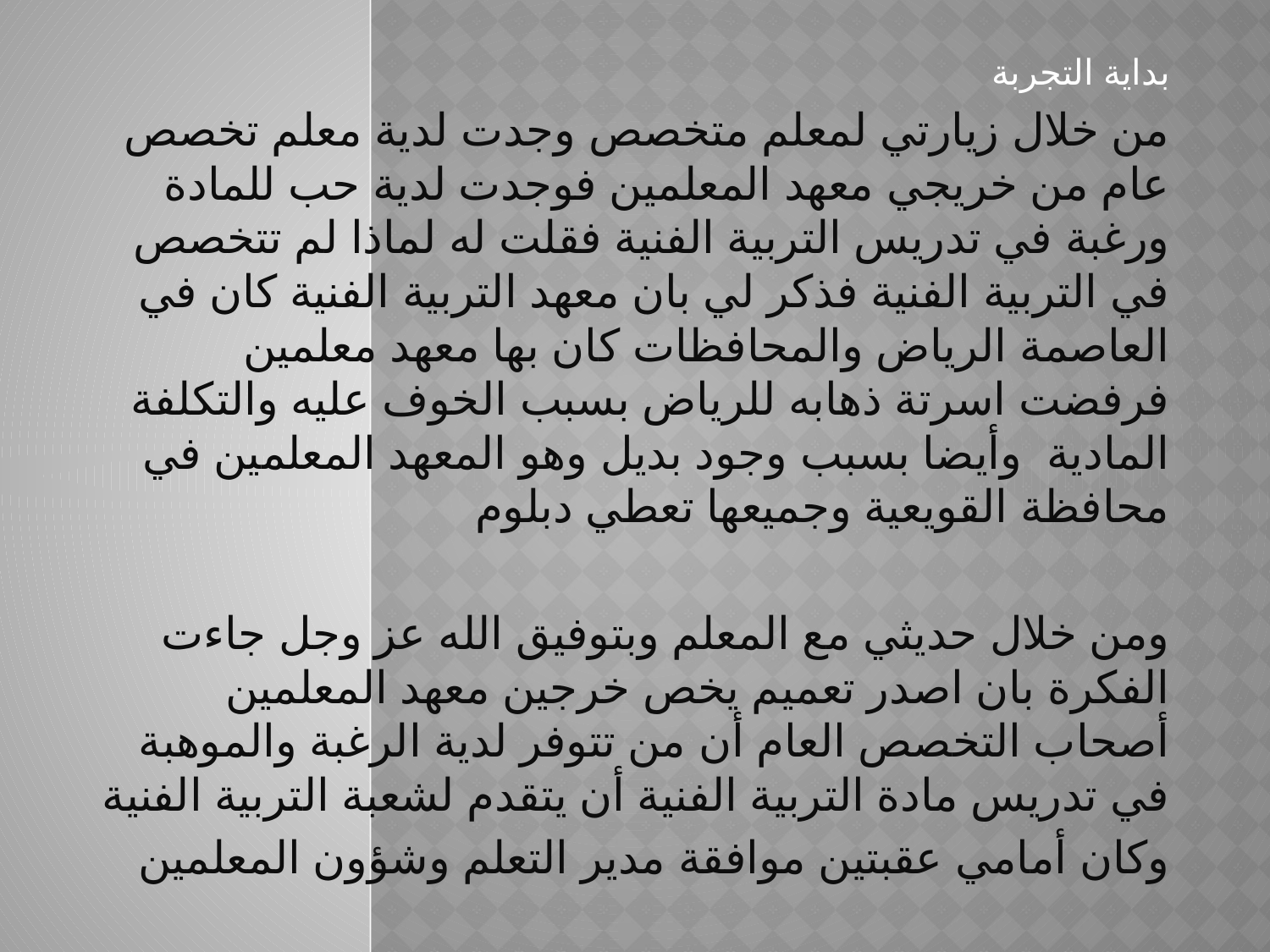

بداية التجربة
من خلال زيارتي لمعلم متخصص وجدت لدية معلم تخصص عام من خريجي معهد المعلمين فوجدت لدية حب للمادة ورغبة في تدريس التربية الفنية فقلت له لماذا لم تتخصص في التربية الفنية فذكر لي بان معهد التربية الفنية كان في العاصمة الرياض والمحافظات كان بها معهد معلمين فرفضت اسرتة ذهابه للرياض بسبب الخوف عليه والتكلفة المادية  وأيضا بسبب وجود بديل وهو المعهد المعلمين في محافظة القويعية وجميعها تعطي دبلوم

ومن خلال حديثي مع المعلم وبتوفيق الله عز وجل جاءت الفكرة بان اصدر تعميم يخص خرجين معهد المعلمين أصحاب التخصص العام أن من تتوفر لدية الرغبة والموهبة في تدريس مادة التربية الفنية أن يتقدم لشعبة التربية الفنية
وكان أمامي عقبتين موافقة مدير التعلم وشؤون المعلمين